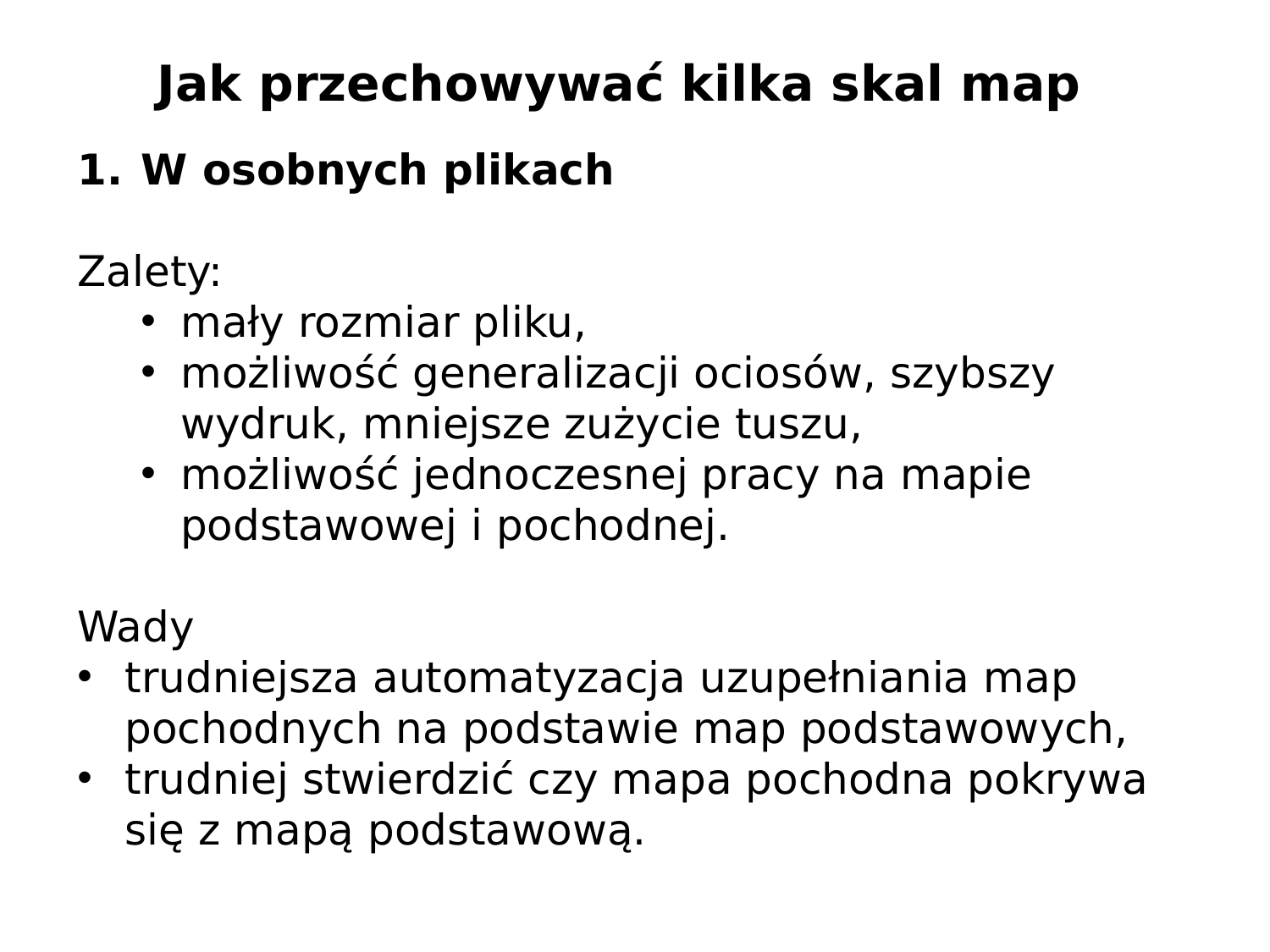

Jak przechowywać kilka skal map
W osobnych plikach

Zalety:
mały rozmiar pliku,
możliwość generalizacji ociosów, szybszy wydruk, mniejsze zużycie tuszu,
możliwość jednoczesnej pracy na mapie podstawowej i pochodnej.

Wady
trudniejsza automatyzacja uzupełniania map pochodnych na podstawie map podstawowych,
trudniej stwierdzić czy mapa pochodna pokrywa się z mapą podstawową.